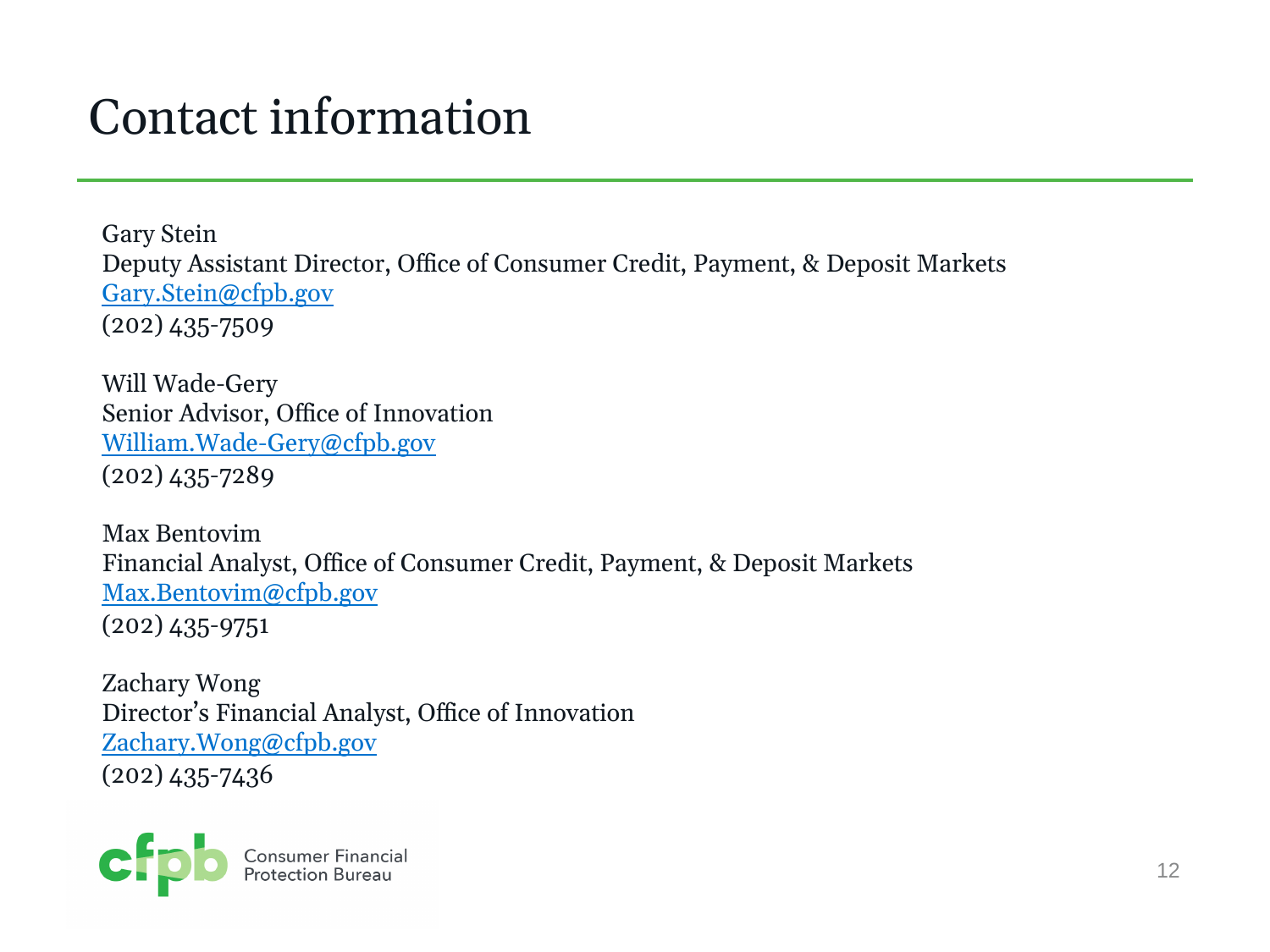

# Contact information
Gary Stein
Deputy Assistant Director, Office of Consumer Credit, Payment, & Deposit Markets
Gary.Stein@cfpb.gov
(202) 435-7509

Will Wade-Gery
Senior Advisor, Office of Innovation
William.Wade-Gery@cfpb.gov
(202) 435-7289

Max Bentovim
Financial Analyst, Office of Consumer Credit, Payment, & Deposit Markets
Max.Bentovim@cfpb.gov
(202) 435-9751

Zachary Wong
Director’s Financial Analyst, Office of Innovation
Zachary.Wong@cfpb.gov
(202) 435-7436
12